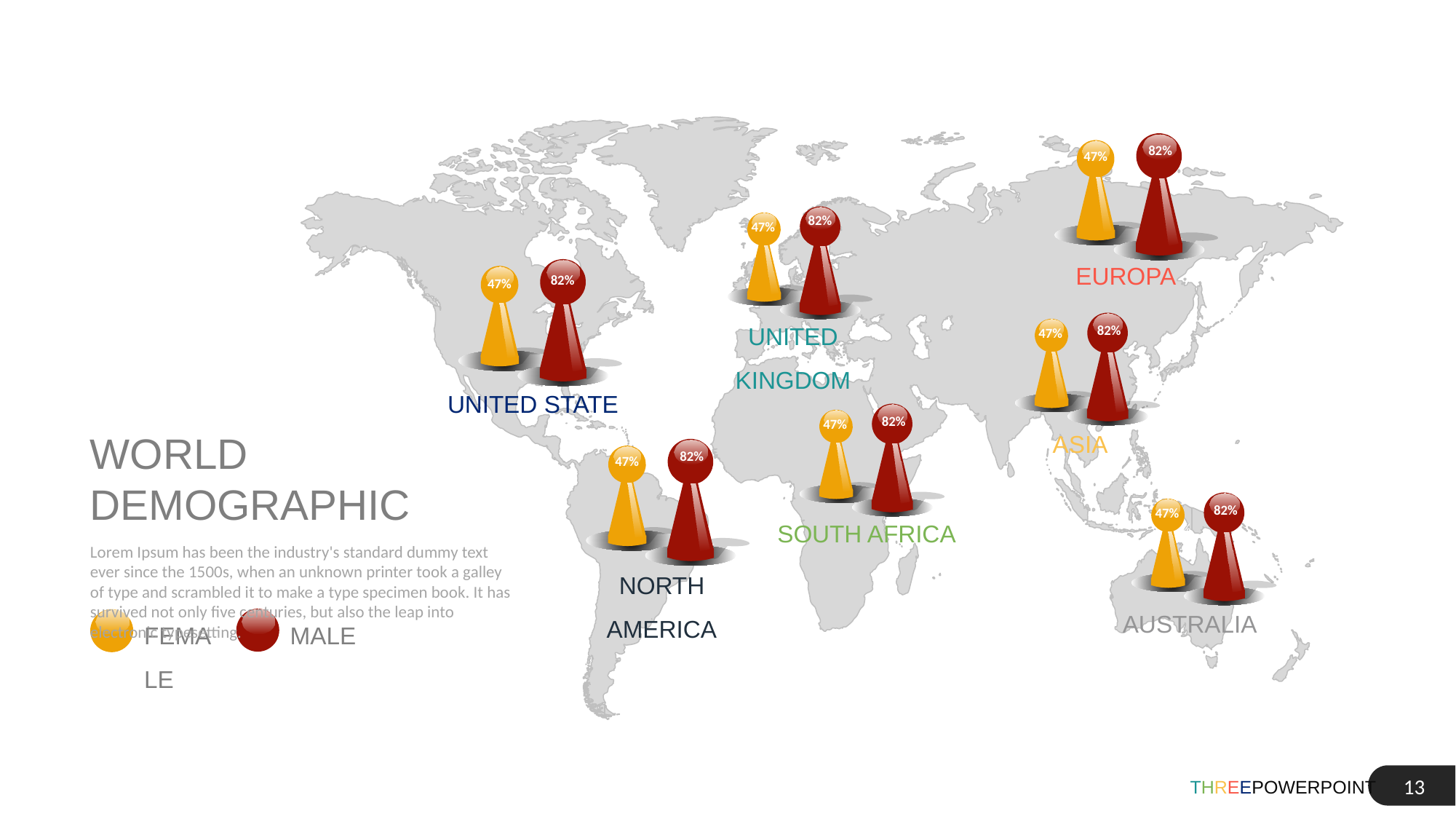

82%
47%

82%
47%
EUROPA

82%
47%
UNITED KINGDOM

82%
47%
UNITED STATE

82%
47%
ASIA
WORLD DEMOGRAPHIC
Lorem Ipsum has been the industry's standard dummy text ever since the 1500s, when an unknown printer took a galley of type and scrambled it to make a type specimen book. It has survived not only five centuries, but also the leap into electronic typesetting.

82%
47%

82%
47%
SOUTH AFRICA
82%
47%
NORTH AMERICA
AUSTRALIA
MALE
FEMALE

13